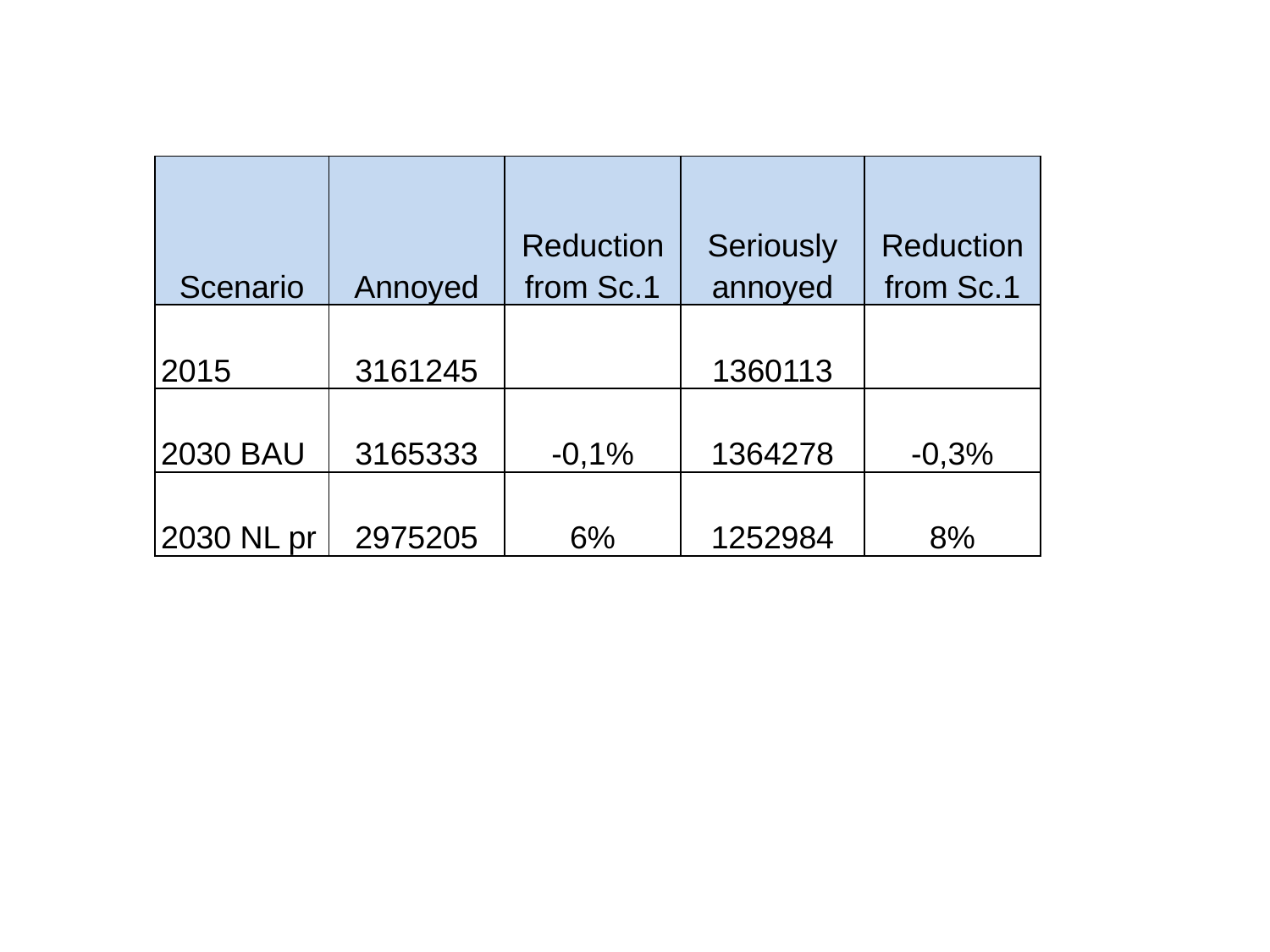

| Scenario | Annoyed | Reduction from Sc.1 | Seriously annoyed | Reduction from Sc.1 |
| --- | --- | --- | --- | --- |
| 2015 | 3161245 |  | 1360113 |  |
| 2030 BAU | 3165333 | -0,1% | 1364278 | -0,3% |
| 2030 NL pr | 2975205 | 6% | 1252984 | 8% |